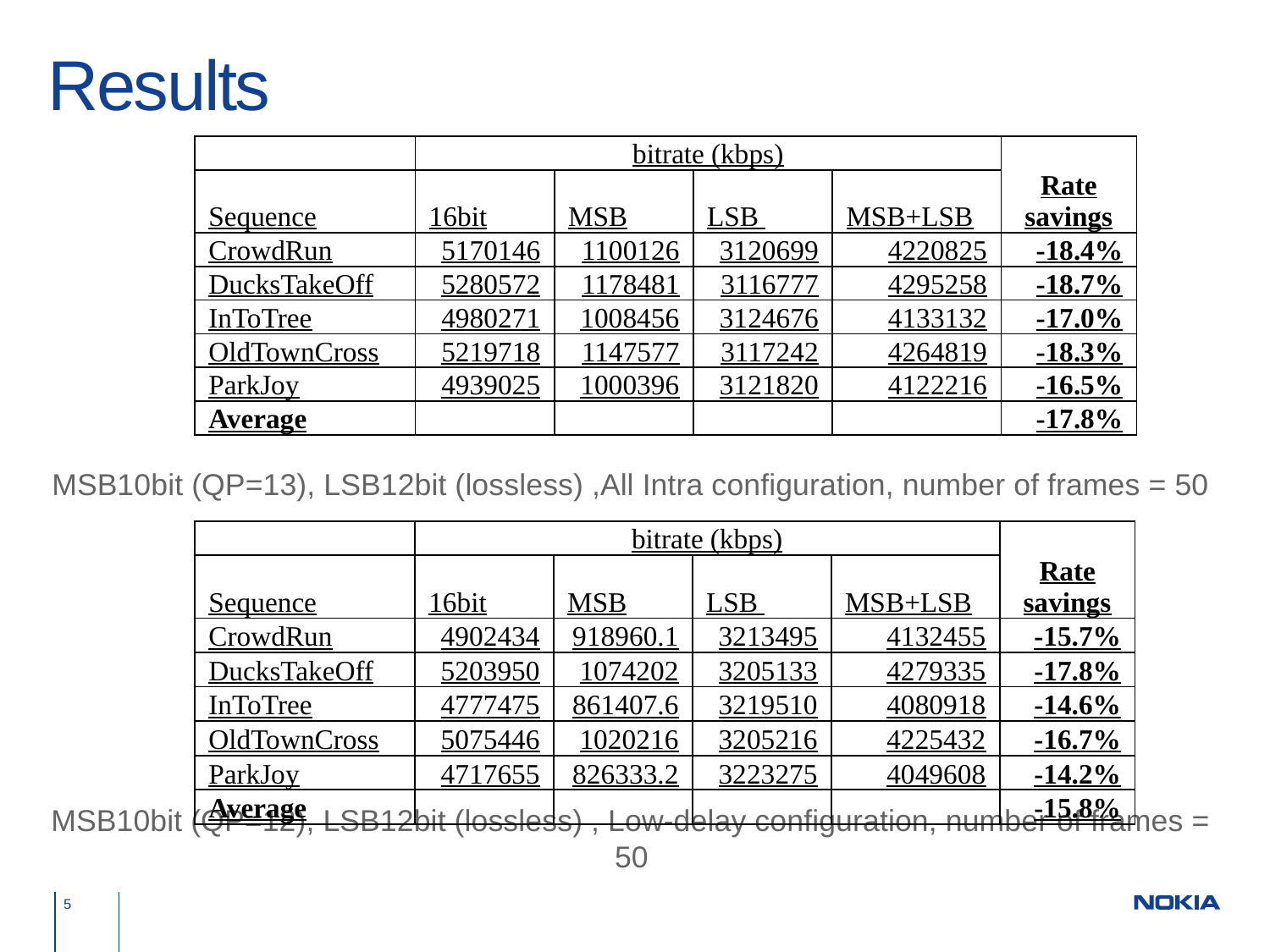

# Results
|  | bitrate (kbps) |  |  |  | Rate savings |
| --- | --- | --- | --- | --- | --- |
| Sequence | 16bit | MSB | LSB | MSB+LSB |  |
| CrowdRun | 5170146 | 1100126 | 3120699 | 4220825 | -18.4% |
| DucksTakeOff | 5280572 | 1178481 | 3116777 | 4295258 | -18.7% |
| InToTree | 4980271 | 1008456 | 3124676 | 4133132 | -17.0% |
| OldTownCross | 5219718 | 1147577 | 3117242 | 4264819 | -18.3% |
| ParkJoy | 4939025 | 1000396 | 3121820 | 4122216 | -16.5% |
| Average |  |  |  |  | -17.8% |

MSB10bit (QP=13), LSB12bit (lossless) ,All Intra configuration, number of frames = 50

MSB10bit (QP=12), LSB12bit (lossless) , Low-delay configuration, number of frames = 50
|  | bitrate (kbps) |  |  |  | Rate savings |
| --- | --- | --- | --- | --- | --- |
| Sequence | 16bit | MSB | LSB | MSB+LSB |  |
| CrowdRun | 4902434 | 918960.1 | 3213495 | 4132455 | -15.7% |
| DucksTakeOff | 5203950 | 1074202 | 3205133 | 4279335 | -17.8% |
| InToTree | 4777475 | 861407.6 | 3219510 | 4080918 | -14.6% |
| OldTownCross | 5075446 | 1020216 | 3205216 | 4225432 | -16.7% |
| ParkJoy | 4717655 | 826333.2 | 3223275 | 4049608 | -14.2% |
| Average |  |  |  |  | -15.8% |
5